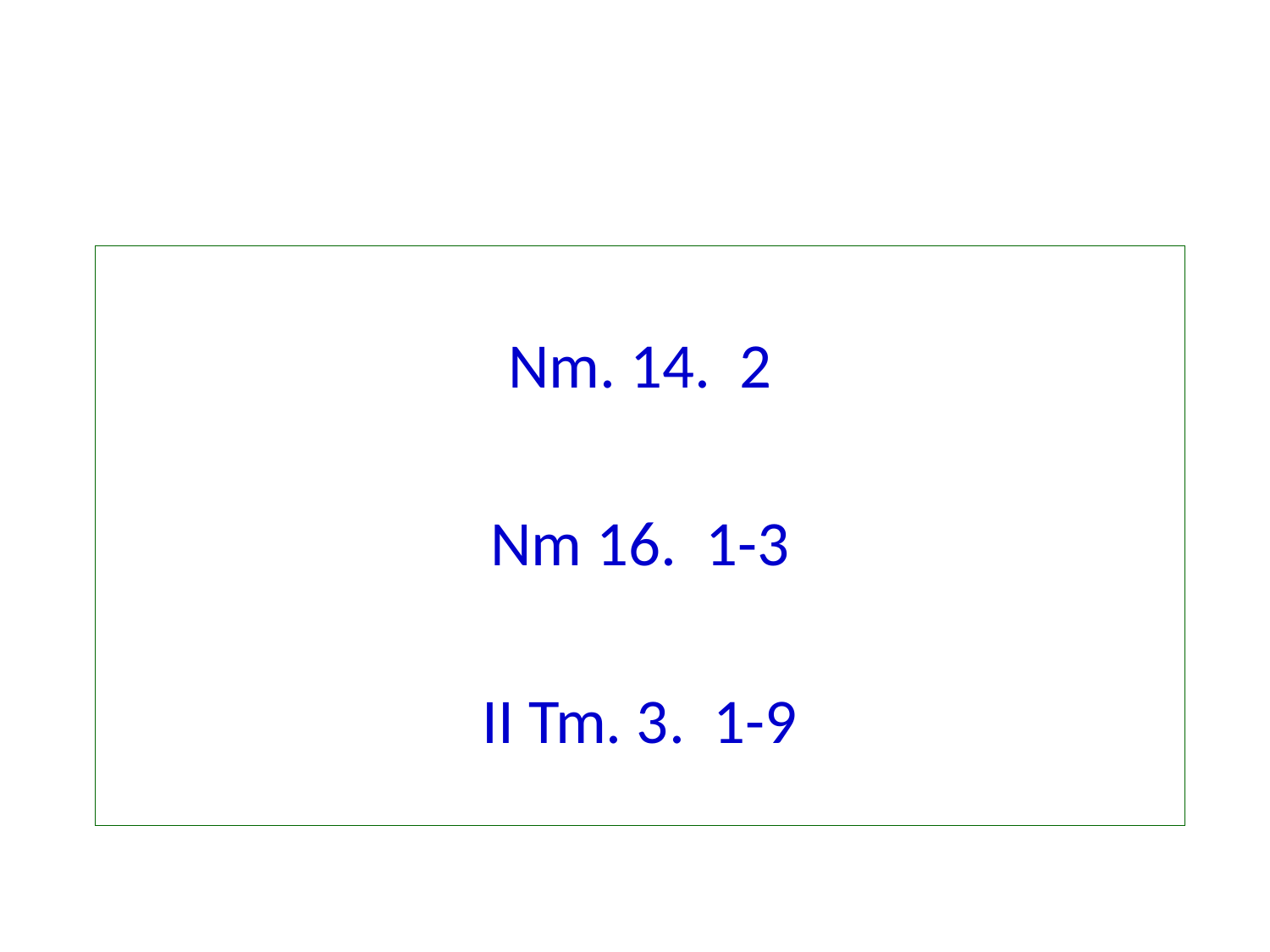

Nm. 14.  2

Nm 16.  1-3

II Tm. 3.  1-9